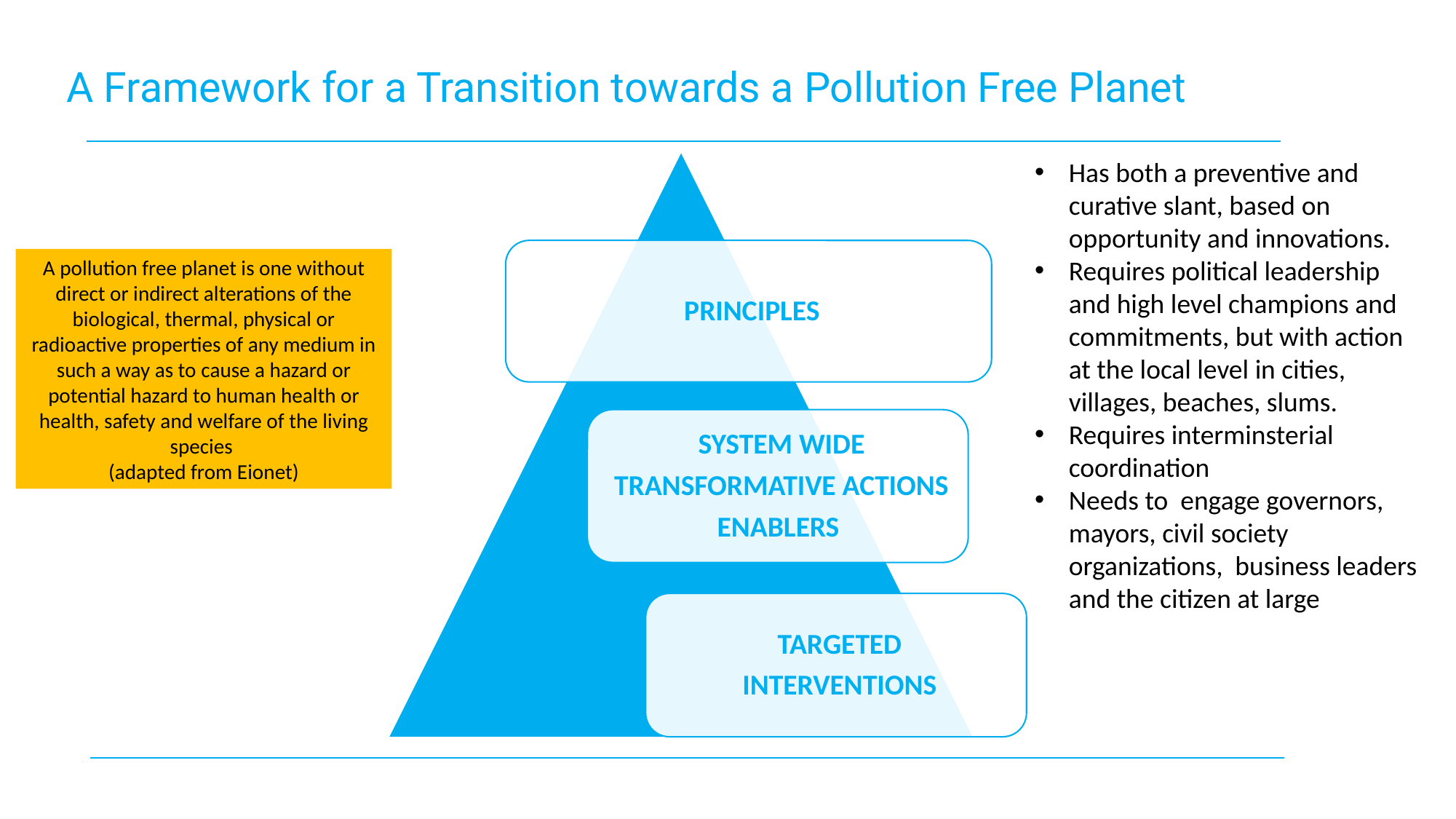

# A Framework for a Transition towards a Pollution Free Planet
Has both a preventive and curative slant, based on opportunity and innovations.
Requires political leadership and high level champions and commitments, but with action at the local level in cities, villages, beaches, slums.
Requires interminsterial coordination
Needs to  engage governors, mayors, civil society organizations,  business leaders and the citizen at large
Principles
Targeted
Interventions
System wide
Transformative actions
Enablers
A pollution free planet is one without direct or indirect alterations of the biological, thermal, physical or radioactive properties of any medium in such a way as to cause a hazard or potential hazard to human health or health, safety and welfare of the living species
(adapted from Eionet)